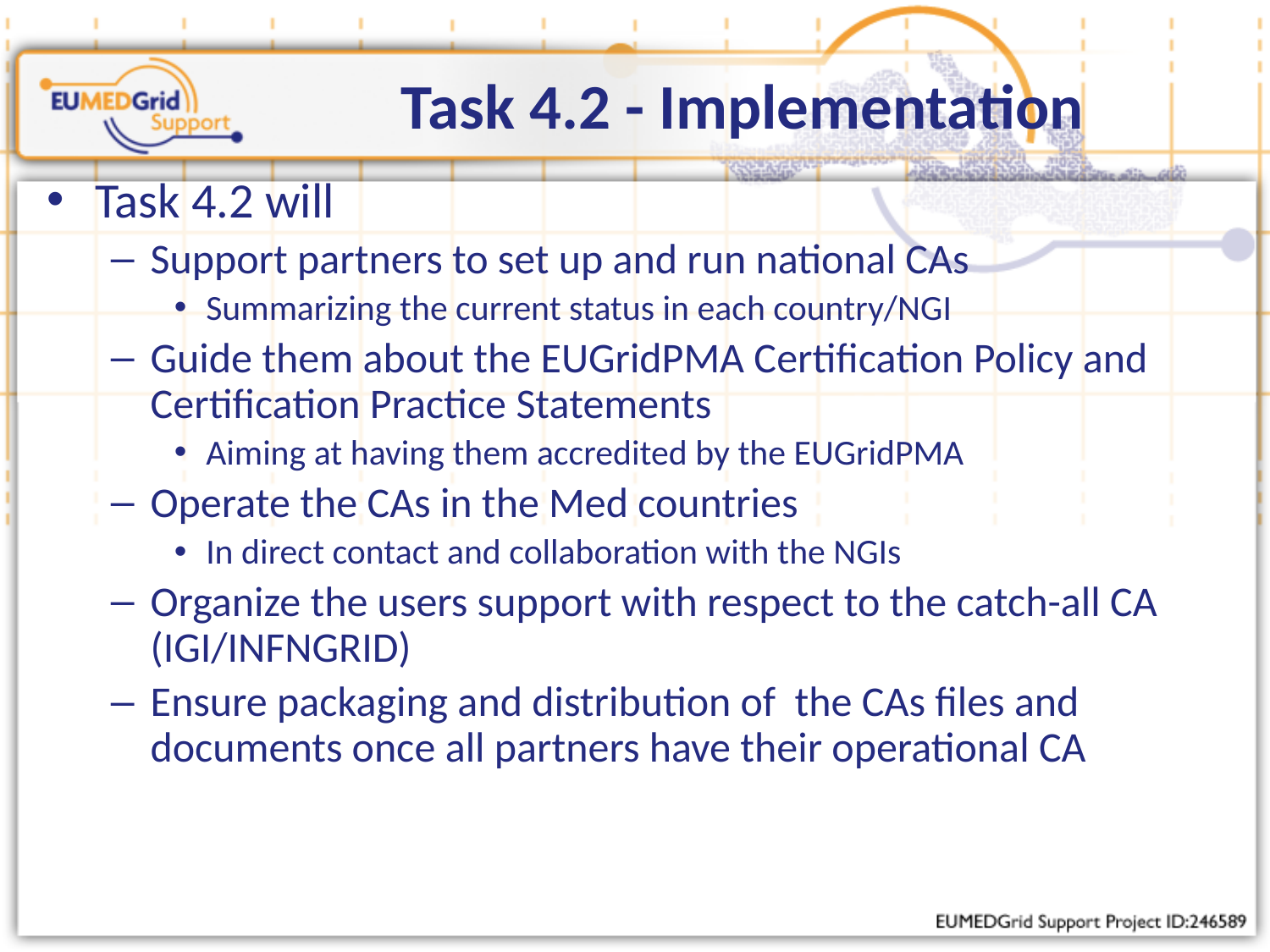

Task 4.2 - Implementation
Task 4.2 will
Support partners to set up and run national CAs
Summarizing the current status in each country/NGI
Guide them about the EUGridPMA Certification Policy and Certification Practice Statements
Aiming at having them accredited by the EUGridPMA
Operate the CAs in the Med countries
In direct contact and collaboration with the NGIs
Organize the users support with respect to the catch-all CA (IGI/INFNGRID)
Ensure packaging and distribution of  the CAs files and documents once all partners have their operational CA